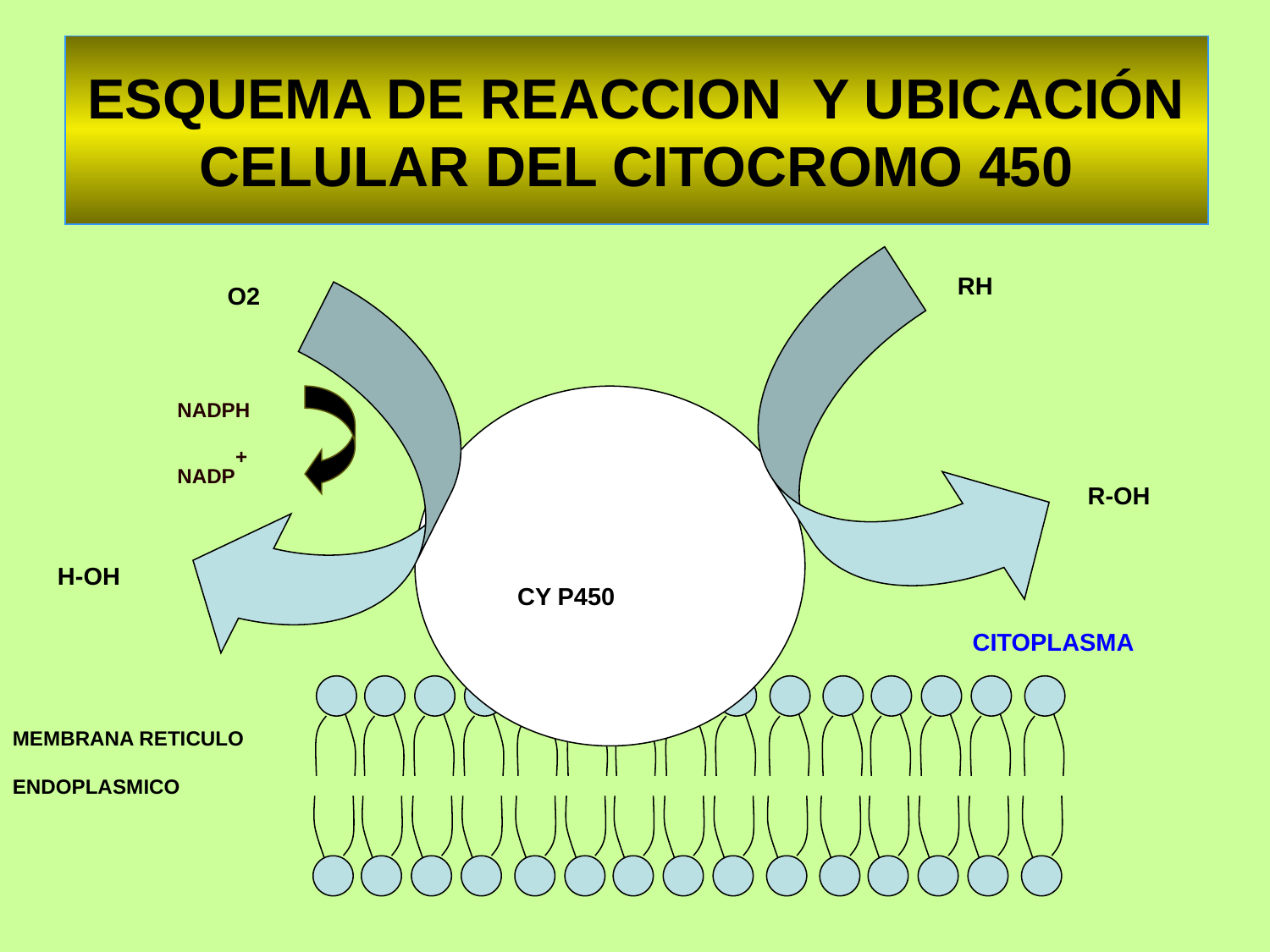

# ESQUEMA DE REACCION  Y UBICACIÓN CELULAR DEL CITOCROMO 450
RH
O2

NADPH
NADP+

R-OH
H-OH
CY P450
CITOPLASMA

MEMBRANA RETICULO ENDOPLASMICO